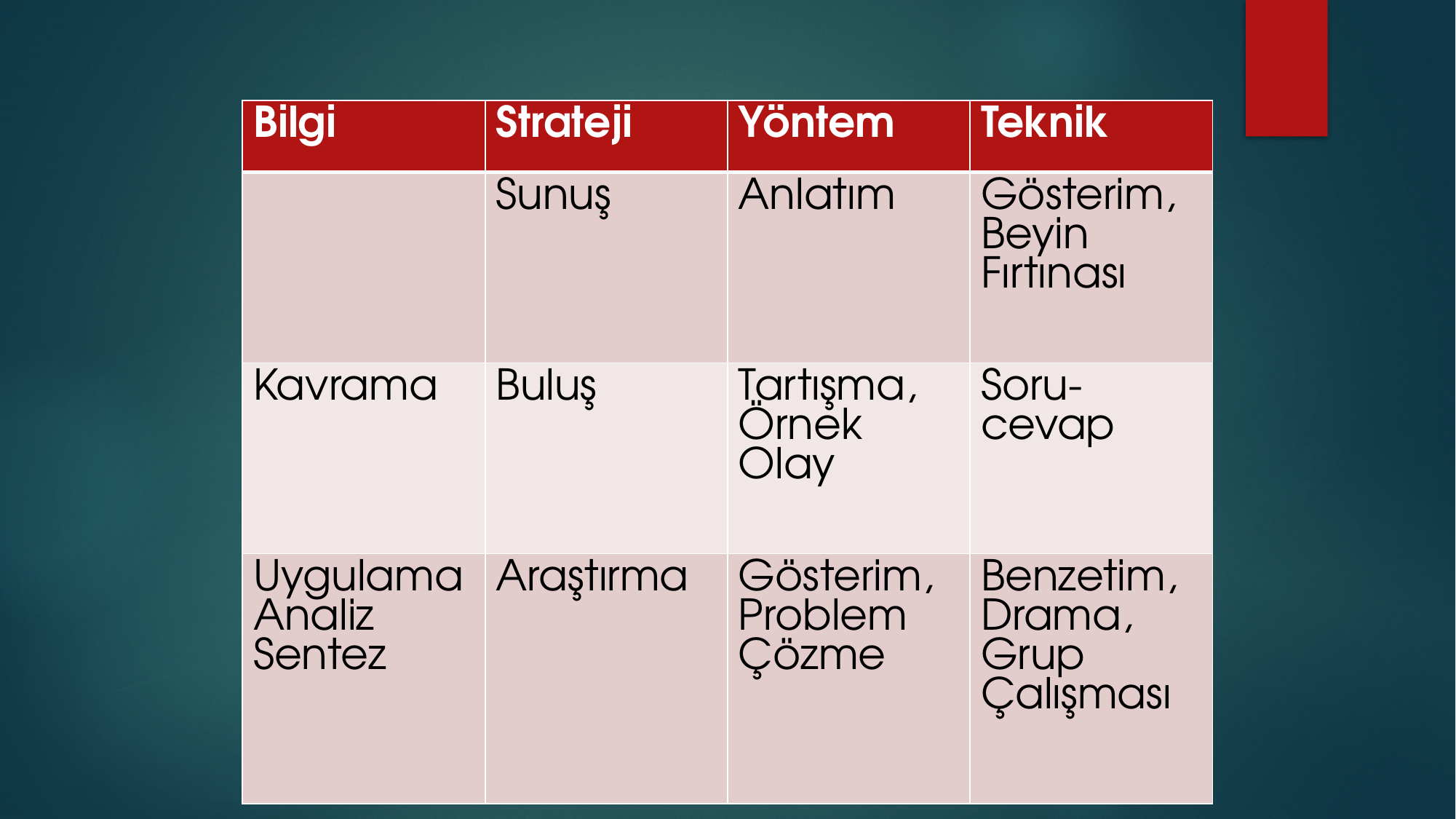

#
| Bilgi | Strateji | Yöntem | Teknik |
| --- | --- | --- | --- |
|  | Sunuş | Anlatım | Gösterim, Beyin Fırtınası |
| Kavrama | Buluş | Tartışma, Örnek Olay | Soru-cevap |
| Uygulama Analiz Sentez | Araştırma | Gösterim, Problem Çözme | Benzetim, Drama, Grup Çalışması |